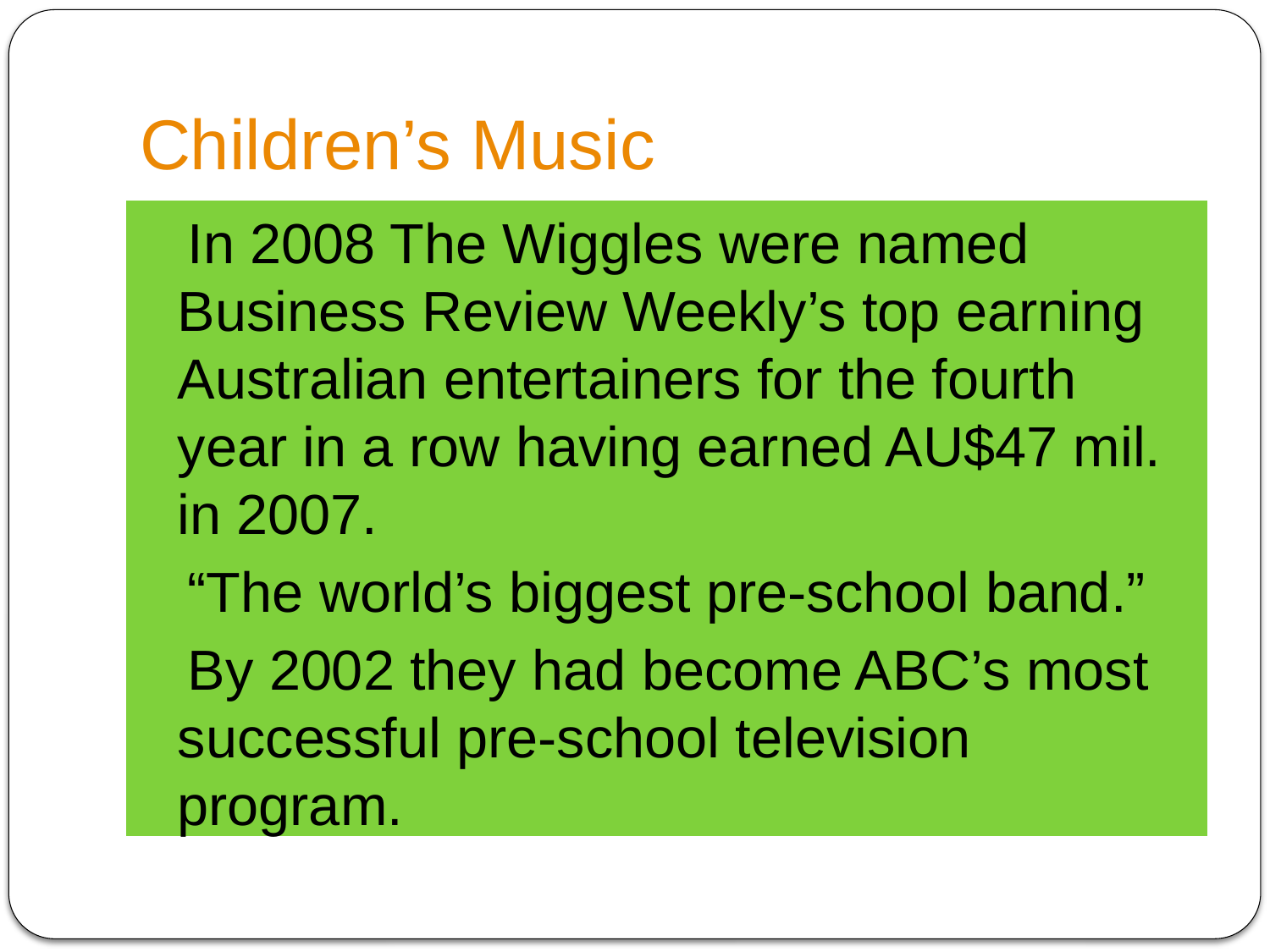

# Children’s Music
In 2008 The Wiggles were named Business Review Weekly’s top earning Australian entertainers for the fourth year in a row having earned AU$47 mil. in 2007.
“The world’s biggest pre-school band.”
By 2002 they had become ABC’s most successful pre-school television program.